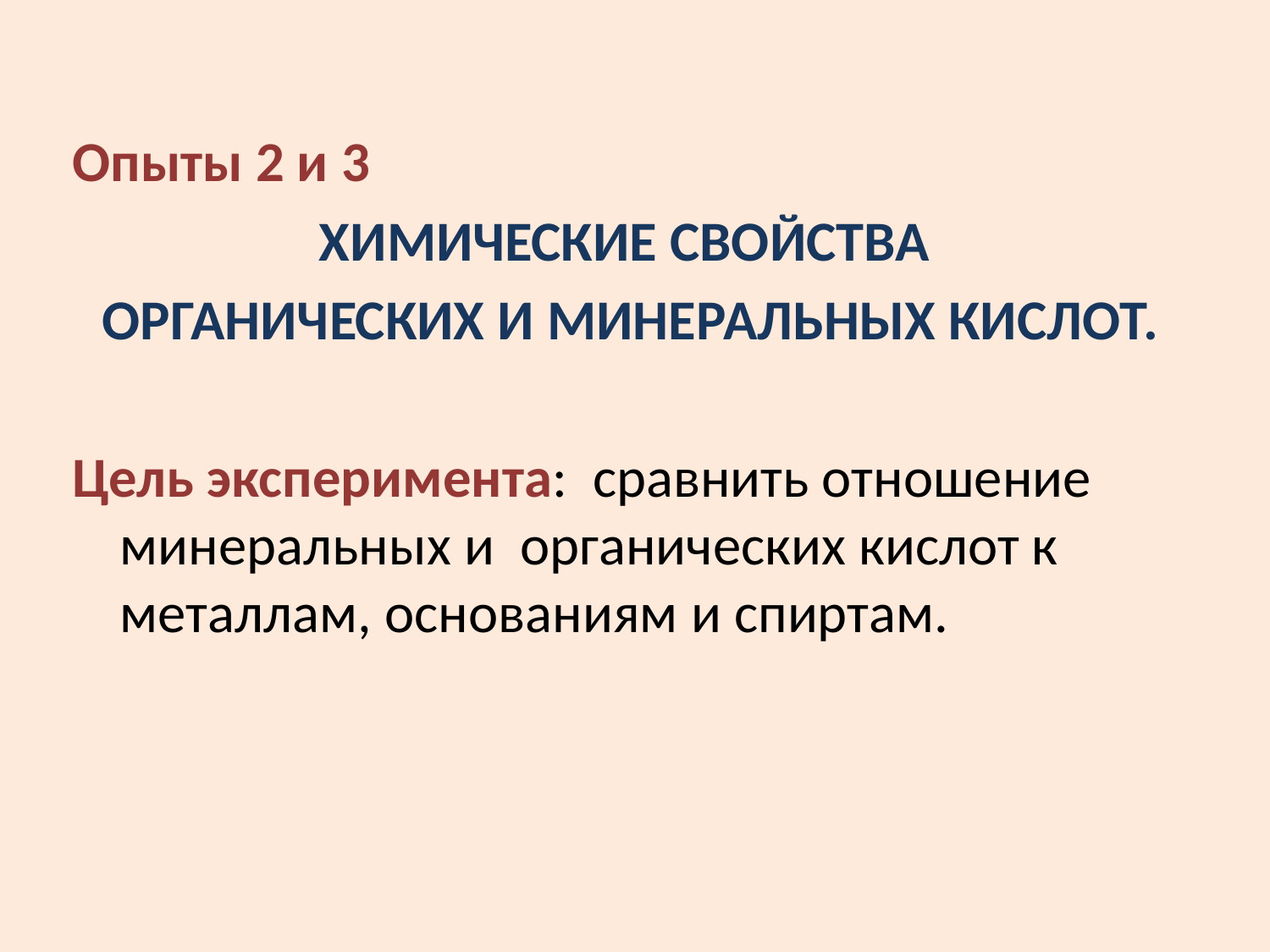

Опыты 2 и 3
ХИМИЧЕСКИЕ СВОЙСТВА
ОРГАНИЧЕСКИХ И МИНЕРАЛЬНЫХ КИСЛОТ.

Цель эксперимента:  сравнить отношение минеральных и  органических кислот к металлам, основаниям и спиртам.